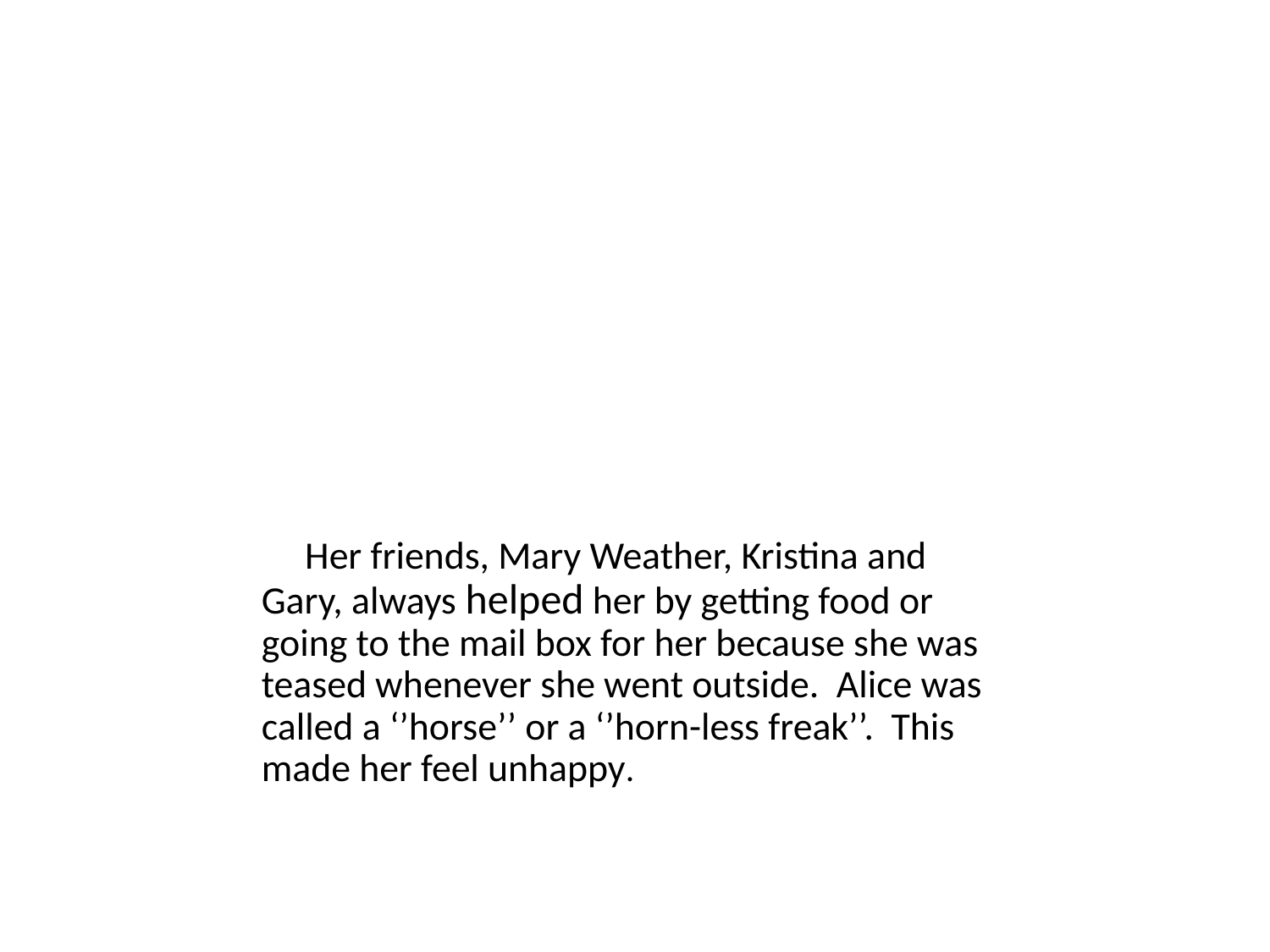

Her friends, Mary Weather, Kristina and Gary, always helped her by getting food or going to the mail box for her because she was teased whenever she went outside.  Alice was called a ‘’horse’’ or a ‘’horn-less freak’’.  This made her feel unhappy.